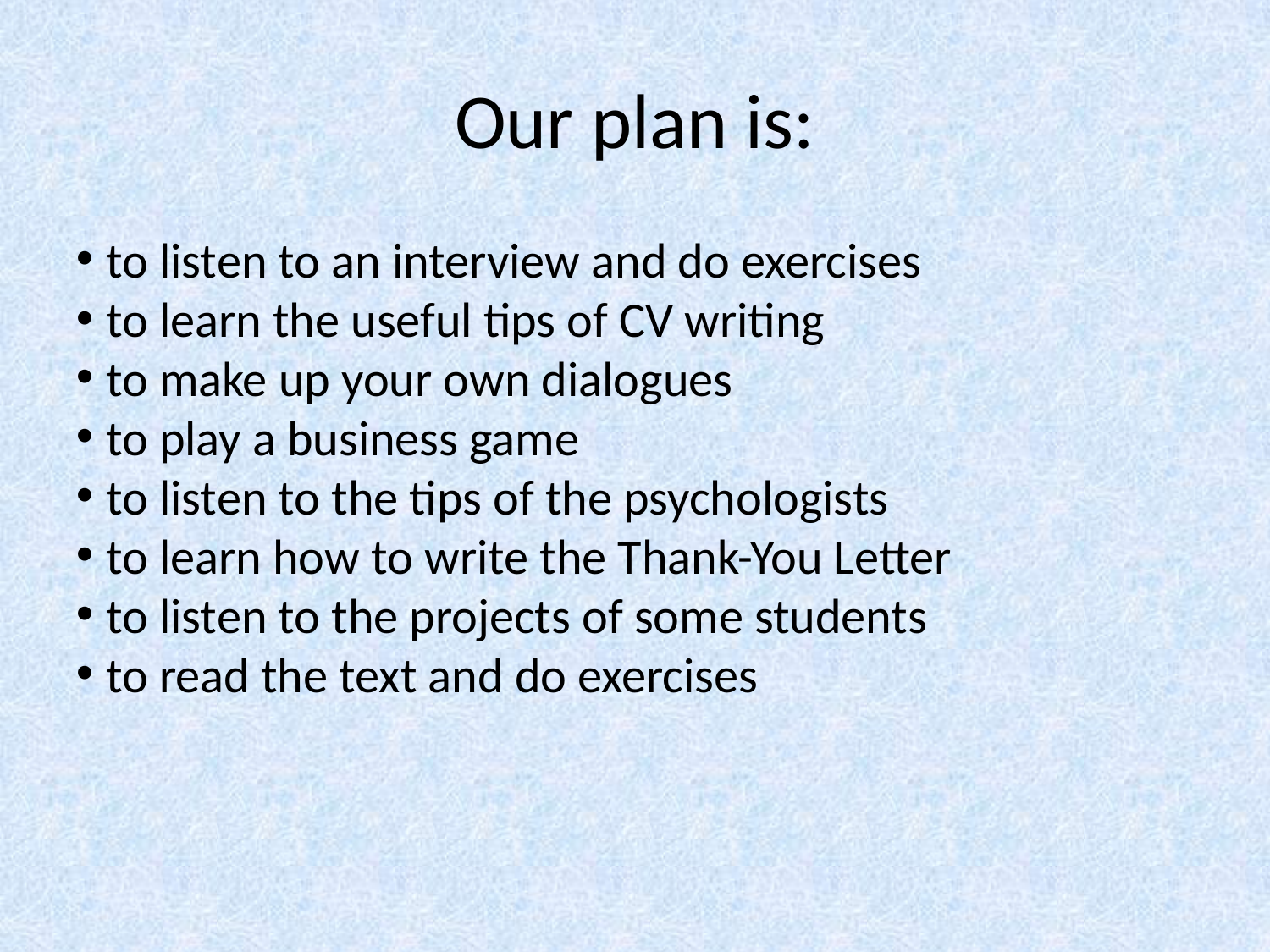

Our plan is:
to listen to an interview and do exercises
to learn the useful tips of CV writing
to make up your own dialogues
to play a business game
to listen to the tips of the psychologists
to learn how to write the Thank-You Letter
to listen to the projects of some students
to read the text and do exercises